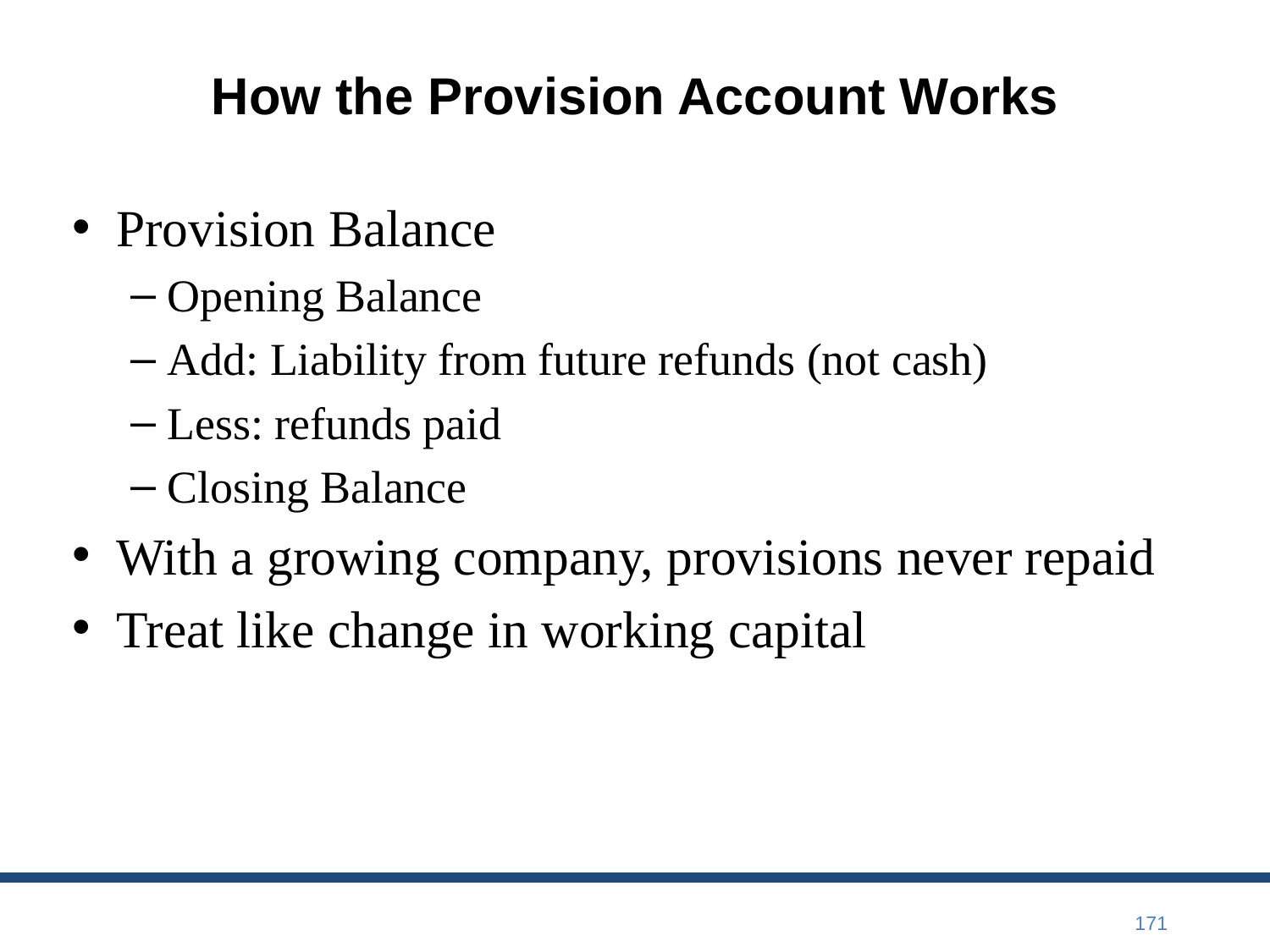

# How the Provision Account Works
Provision Balance
Opening Balance
Add: Liability from future refunds (not cash)
Less: refunds paid
Closing Balance
With a growing company, provisions never repaid
Treat like change in working capital